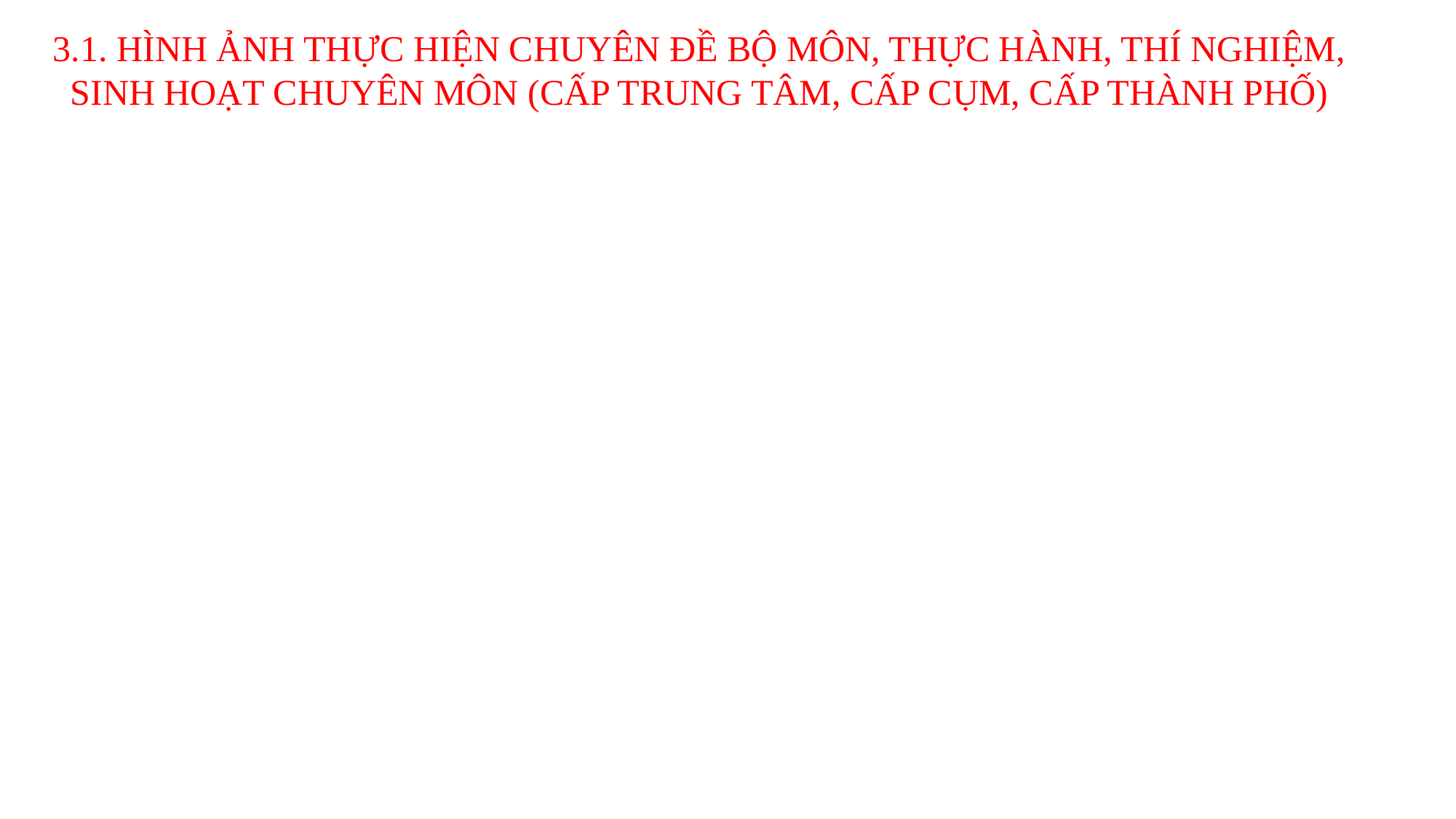

3.1. HÌNH ẢNH THỰC HIỆN CHUYÊN ĐỀ BỘ MÔN, THỰC HÀNH, THÍ NGHIỆM, SINH HOẠT CHUYÊN MÔN (CẤP TRUNG TÂM, CẤP CỤM, CẤP THÀNH PHỐ)